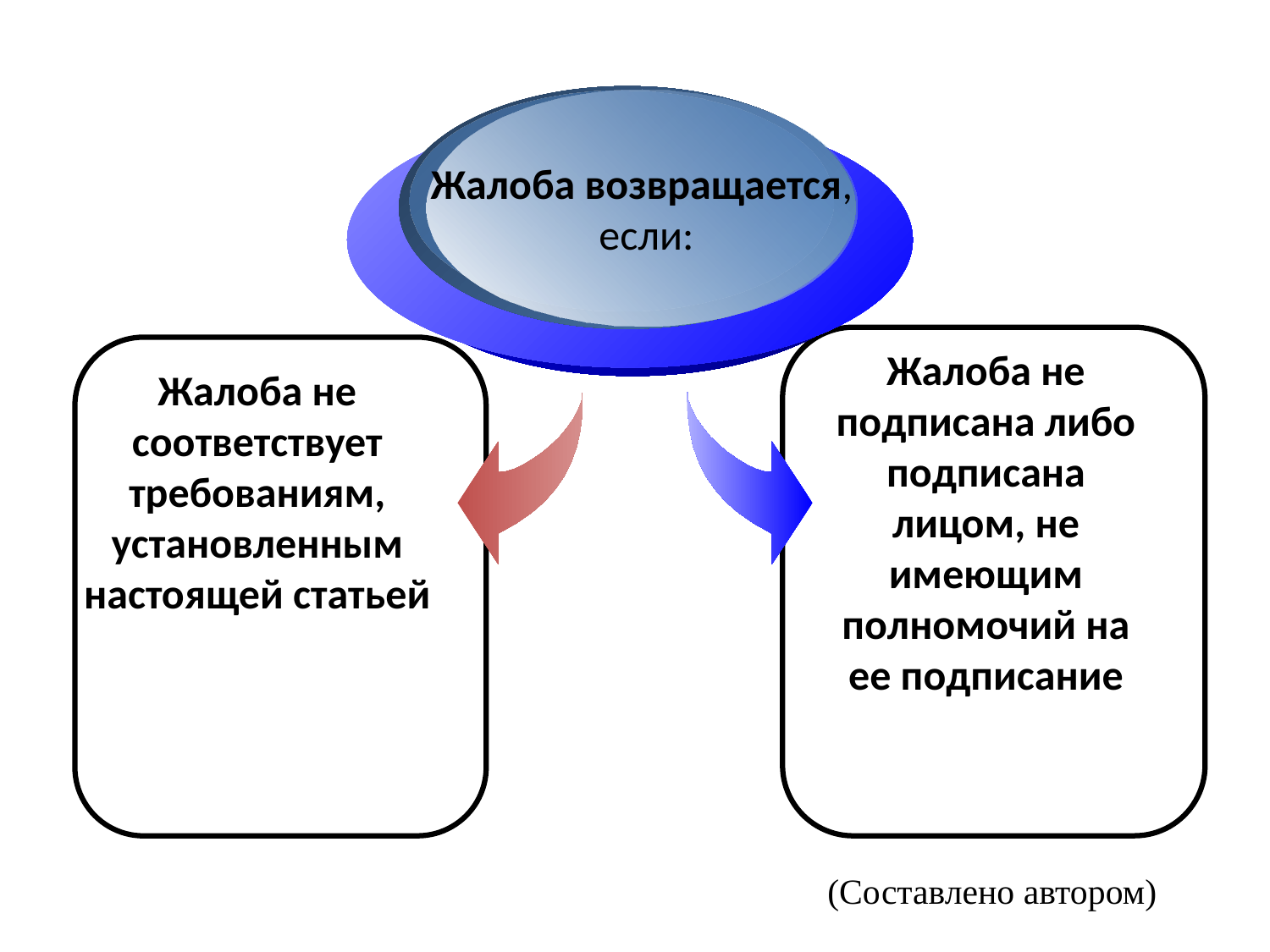

Жалоба возвращается,
 если:

Жалоба не подписана либо подписана лицом, не имеющим полномочий на ее подписание
Жалоба не соответствует требованиям, установленным настоящей статьей

Уровень ПТ измеряется
2 показателями:

(Составлено автором)